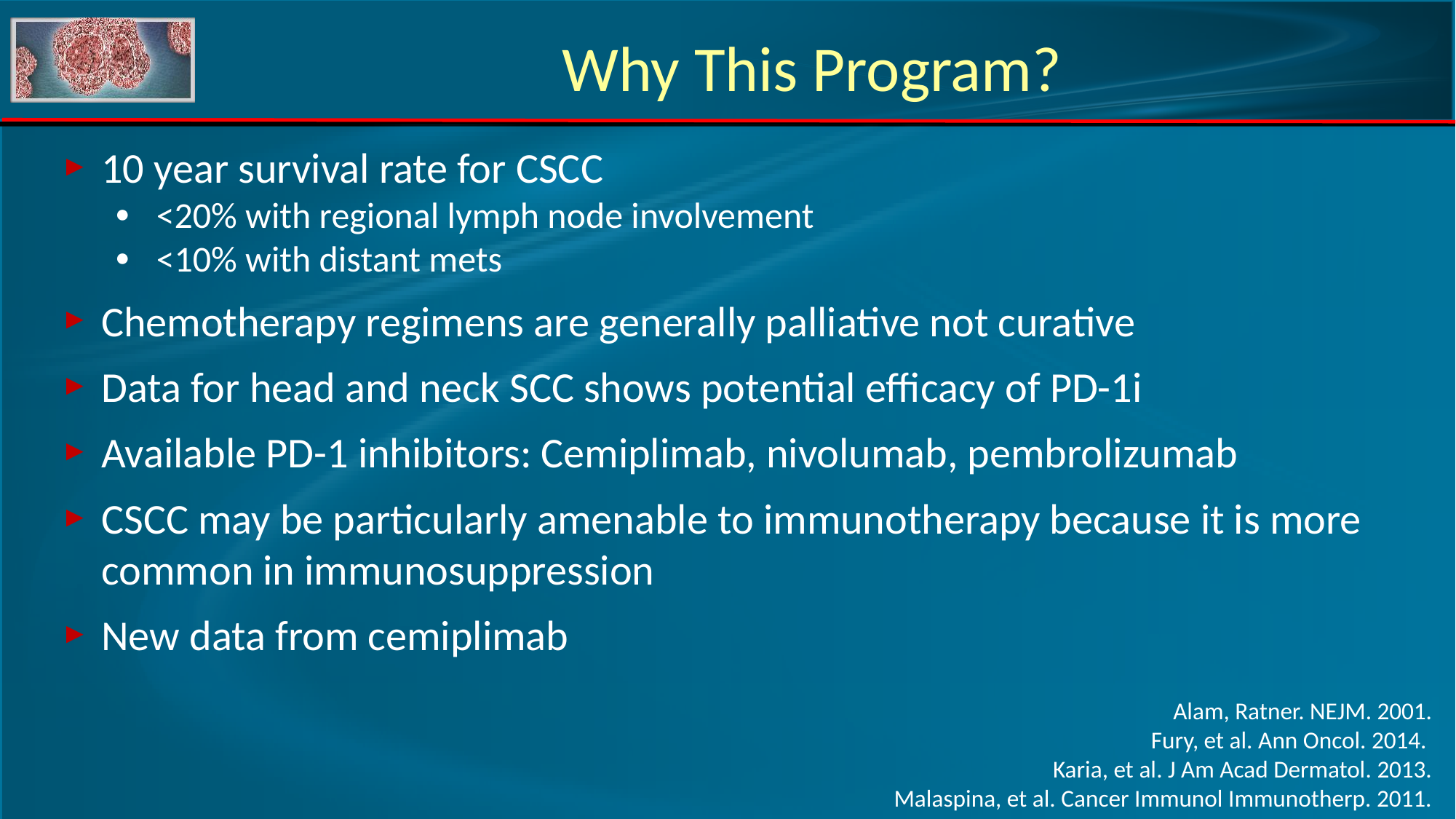

Why This Program?
10 year survival rate for CSCC
<20% with regional lymph node involvement
<10% with distant mets
Chemotherapy regimens are generally palliative not curative
Data for head and neck SCC shows potential efficacy of PD-1i
Available PD-1 inhibitors: Cemiplimab, nivolumab, pembrolizumab
CSCC may be particularly amenable to immunotherapy because it is more common in immunosuppression
New data from cemiplimab
Alam, Ratner. NEJM. 2001.
Fury, et al. Ann Oncol. 2014.
Karia, et al. J Am Acad Dermatol. 2013.
Malaspina, et al. Cancer Immunol Immunotherp. 2011.